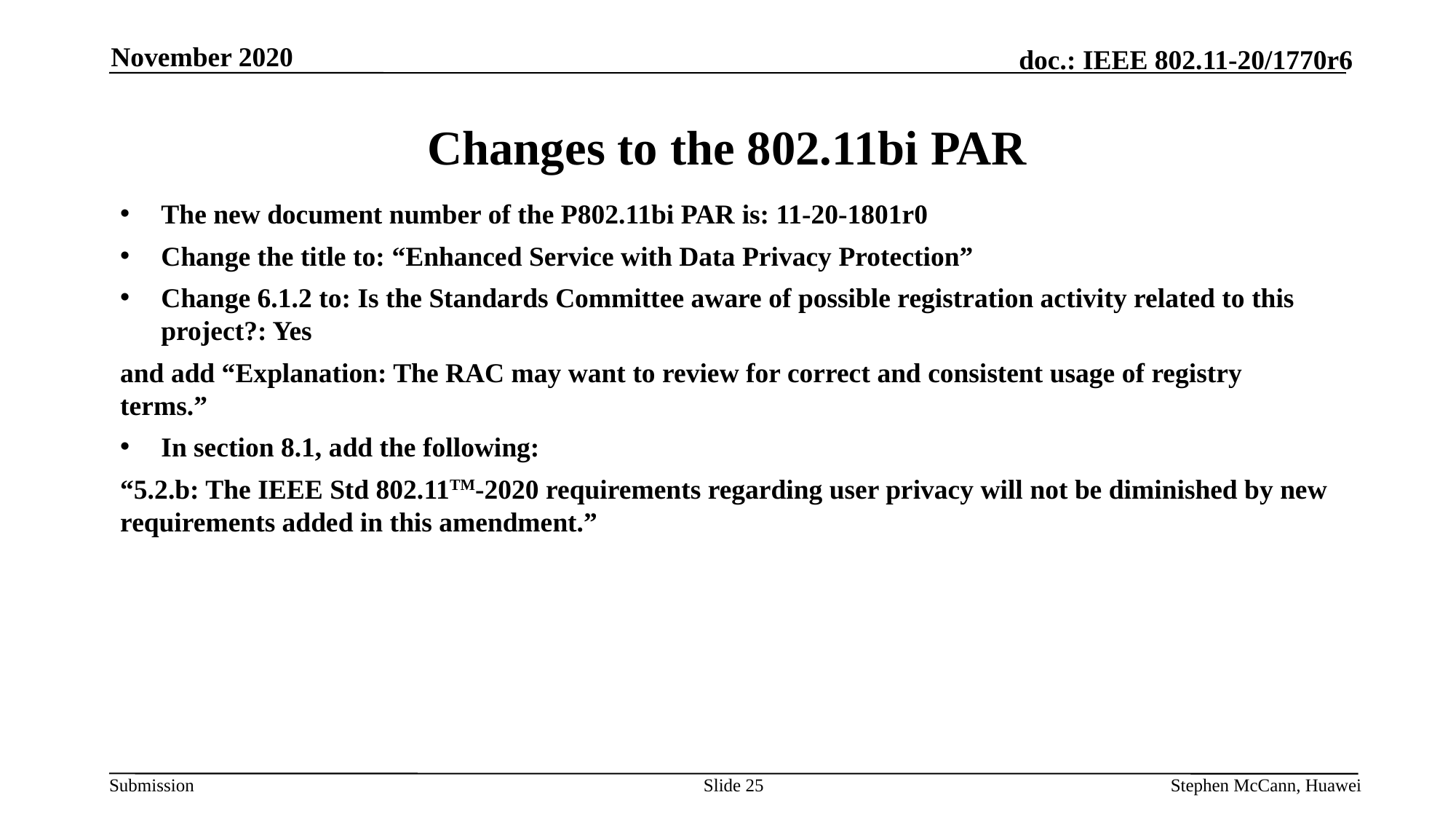

November 2020
# Changes to the 802.11bi PAR
The new document number of the P802.11bi PAR is: 11-20-1801r0
Change the title to: “Enhanced Service with Data Privacy Protection”
Change 6.1.2 to: Is the Standards Committee aware of possible registration activity related to this project?: Yes
and add “Explanation: The RAC may want to review for correct and consistent usage of registry terms.”
In section 8.1, add the following:
“5.2.b: The IEEE Std 802.11TM-2020 requirements regarding user privacy will not be diminished by new requirements added in this amendment.”

Slide 25
Stephen McCann, Huawei